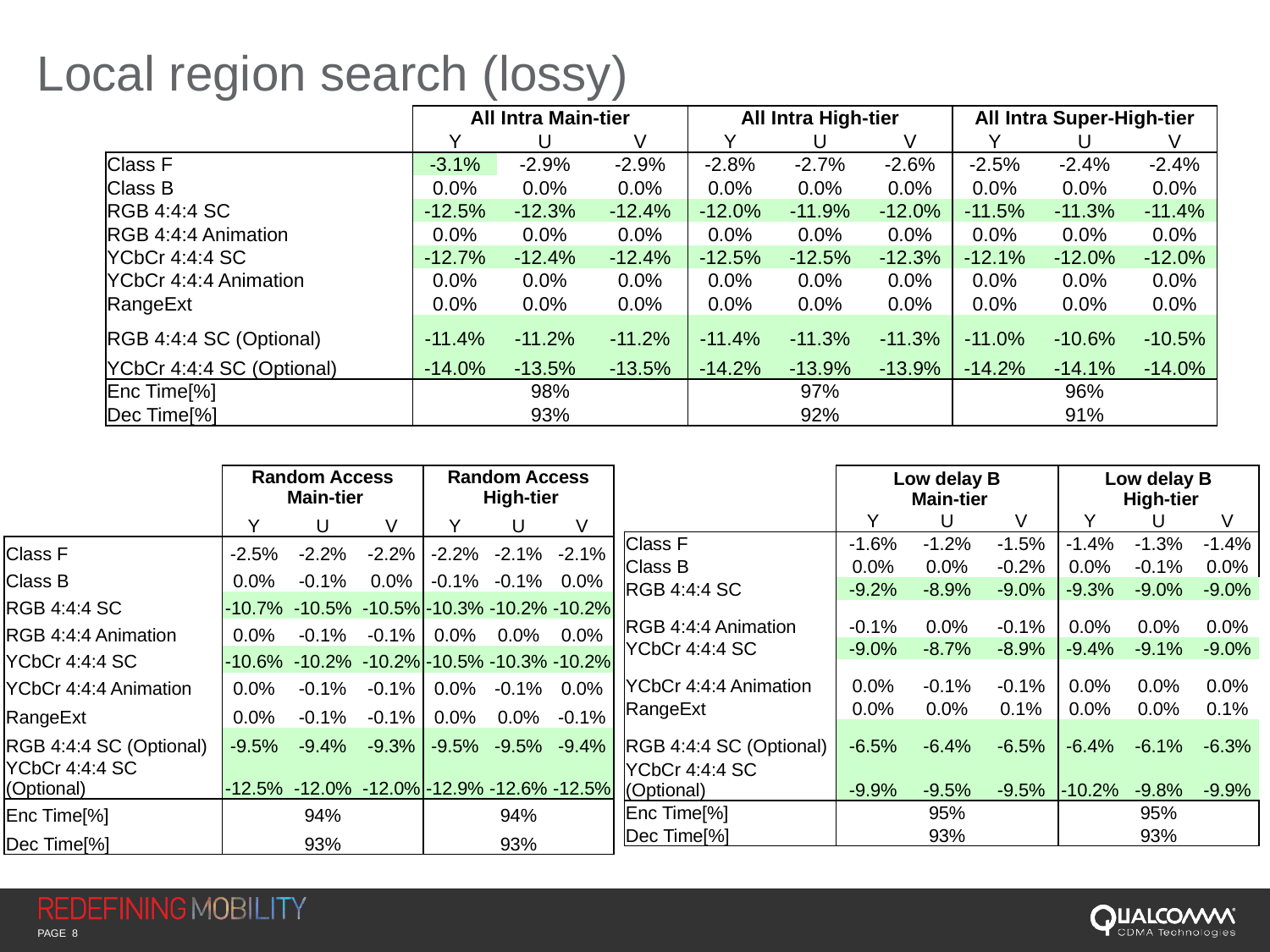

# Local region search (lossy)
|  | All Intra Main-tier |  |  | All Intra High-tier |  |  | All Intra Super-High-tier |  |  |
| --- | --- | --- | --- | --- | --- | --- | --- | --- | --- |
|  | Y | U | V | Y | U | V | Y | U | V |
| Class F | -3.1% | -2.9% | -2.9% | -2.8% | -2.7% | -2.6% | -2.5% | -2.4% | -2.4% |
| Class B | 0.0% | 0.0% | 0.0% | 0.0% | 0.0% | 0.0% | 0.0% | 0.0% | 0.0% |
| RGB 4:4:4 SC | -12.5% | -12.3% | -12.4% | -12.0% | -11.9% | -12.0% | -11.5% | -11.3% | -11.4% |
| RGB 4:4:4 Animation | 0.0% | 0.0% | 0.0% | 0.0% | 0.0% | 0.0% | 0.0% | 0.0% | 0.0% |
| YCbCr 4:4:4 SC | -12.7% | -12.4% | -12.4% | -12.5% | -12.5% | -12.3% | -12.1% | -12.0% | -12.0% |
| YCbCr 4:4:4 Animation | 0.0% | 0.0% | 0.0% | 0.0% | 0.0% | 0.0% | 0.0% | 0.0% | 0.0% |
| RangeExt | 0.0% | 0.0% | 0.0% | 0.0% | 0.0% | 0.0% | 0.0% | 0.0% | 0.0% |
| RGB 4:4:4 SC (Optional) | -11.4% | -11.2% | -11.2% | -11.4% | -11.3% | -11.3% | -11.0% | -10.6% | -10.5% |
| YCbCr 4:4:4 SC (Optional) | -14.0% | -13.5% | -13.5% | -14.2% | -13.9% | -13.9% | -14.2% | -14.1% | -14.0% |
| Enc Time[%] | 98% |  |  | 97% |  |  | 96% |  |  |
| Dec Time[%] | 93% |  |  | 92% |  |  | 91% |  |  |
|  | Random Access Main-tier |  |  | Random Access High-tier |  |  |
| --- | --- | --- | --- | --- | --- | --- |
|  | Y | U | V | Y | U | V |
| Class F | -2.5% | -2.2% | -2.2% | -2.2% | -2.1% | -2.1% |
| Class B | 0.0% | -0.1% | 0.0% | -0.1% | -0.1% | 0.0% |
| RGB 4:4:4 SC | -10.7% | -10.5% | -10.5% | -10.3% | -10.2% | -10.2% |
| RGB 4:4:4 Animation | 0.0% | -0.1% | -0.1% | 0.0% | 0.0% | 0.0% |
| YCbCr 4:4:4 SC | -10.6% | -10.2% | -10.2% | -10.5% | -10.3% | -10.2% |
| YCbCr 4:4:4 Animation | 0.0% | -0.1% | -0.1% | 0.0% | -0.1% | 0.0% |
| RangeExt | 0.0% | -0.1% | -0.1% | 0.0% | 0.0% | -0.1% |
| RGB 4:4:4 SC (Optional) | -9.5% | -9.4% | -9.3% | -9.5% | -9.5% | -9.4% |
| YCbCr 4:4:4 SC (Optional) | -12.5% | -12.0% | -12.0% | -12.9% | -12.6% | -12.5% |
| Enc Time[%] | 94% |  |  | 94% |  |  |
| Dec Time[%] | 93% |  |  | 93% |  |  |
|  | Low delay B Main-tier |  |  | Low delay B High-tier |  |  |
| --- | --- | --- | --- | --- | --- | --- |
|  | Y | U | V | Y | U | V |
| Class F | -1.6% | -1.2% | -1.5% | -1.4% | -1.3% | -1.4% |
| Class B | 0.0% | 0.0% | -0.2% | 0.0% | -0.1% | 0.0% |
| RGB 4:4:4 SC | -9.2% | -8.9% | -9.0% | -9.3% | -9.0% | -9.0% |
| RGB 4:4:4 Animation | -0.1% | 0.0% | -0.1% | 0.0% | 0.0% | 0.0% |
| YCbCr 4:4:4 SC | -9.0% | -8.7% | -8.9% | -9.4% | -9.1% | -9.0% |
| YCbCr 4:4:4 Animation | 0.0% | -0.1% | -0.1% | 0.0% | 0.0% | 0.0% |
| RangeExt | 0.0% | 0.0% | 0.1% | 0.0% | 0.0% | 0.1% |
| RGB 4:4:4 SC (Optional) | -6.5% | -6.4% | -6.5% | -6.4% | -6.1% | -6.3% |
| YCbCr 4:4:4 SC (Optional) | -9.9% | -9.5% | -9.5% | -10.2% | -9.8% | -9.9% |
| Enc Time[%] | 95% |  |  | 95% |  |  |
| Dec Time[%] | 93% |  |  | 93% |  |  |